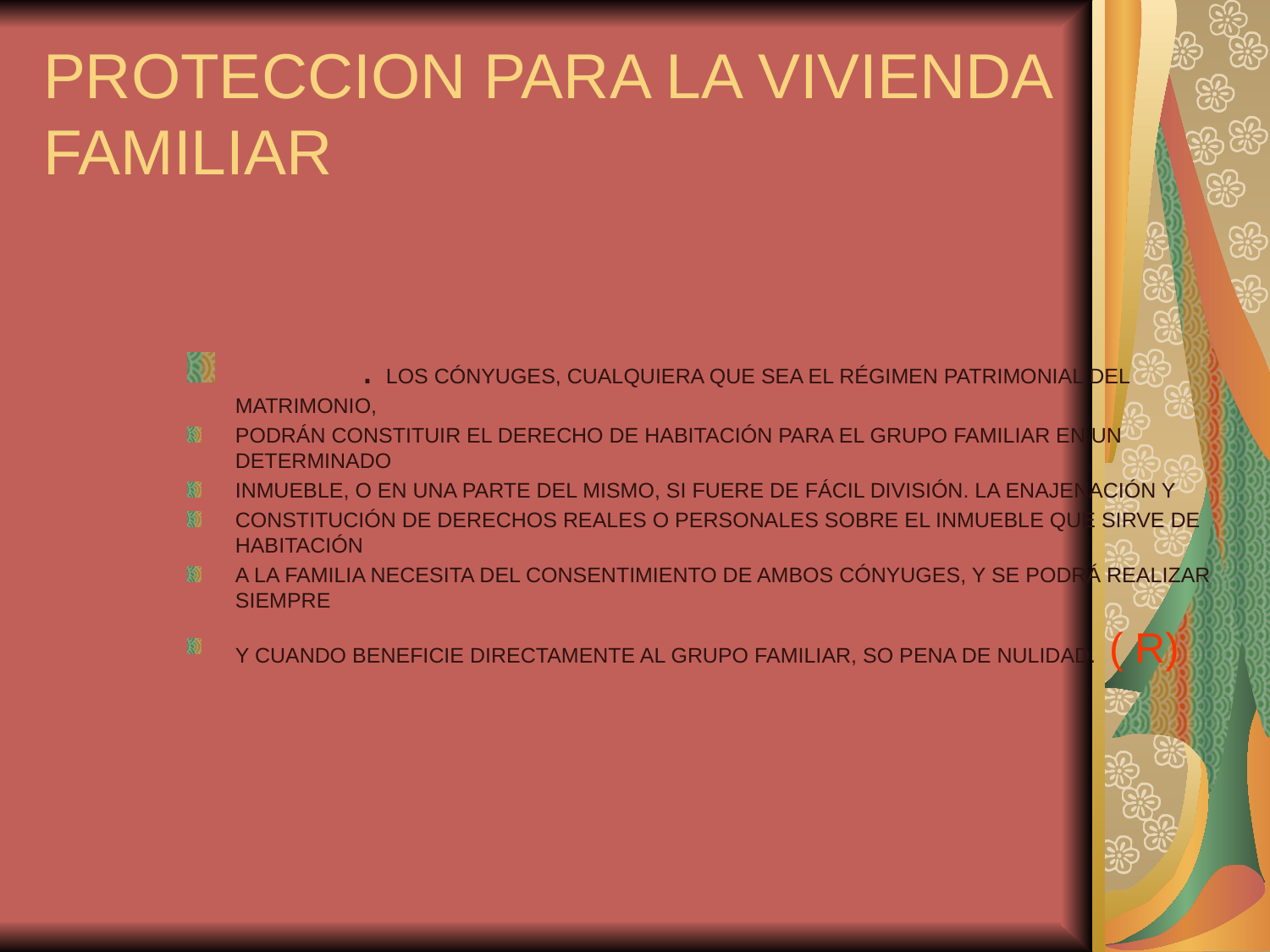

PROTECCION PARA LA VIVIENDA FAMILIAR

	. LOS CÓNYUGES, CUALQUIERA QUE SEA EL RÉGIMEN PATRIMONIAL DEL MATRIMONIO,
PODRÁN CONSTITUIR EL DERECHO DE HABITACIÓN PARA EL GRUPO FAMILIAR EN UN DETERMINADO
INMUEBLE, O EN UNA PARTE DEL MISMO, SI FUERE DE FÁCIL DIVISIÓN. LA ENAJENACIÓN Y
CONSTITUCIÓN DE DERECHOS REALES O PERSONALES SOBRE EL INMUEBLE QUE SIRVE DE HABITACIÓN
A LA FAMILIA NECESITA DEL CONSENTIMIENTO DE AMBOS CÓNYUGES, Y SE PODRÁ REALIZAR SIEMPRE
Y CUANDO BENEFICIE DIRECTAMENTE AL GRUPO FAMILIAR, SO PENA DE NULIDAD. ( R)